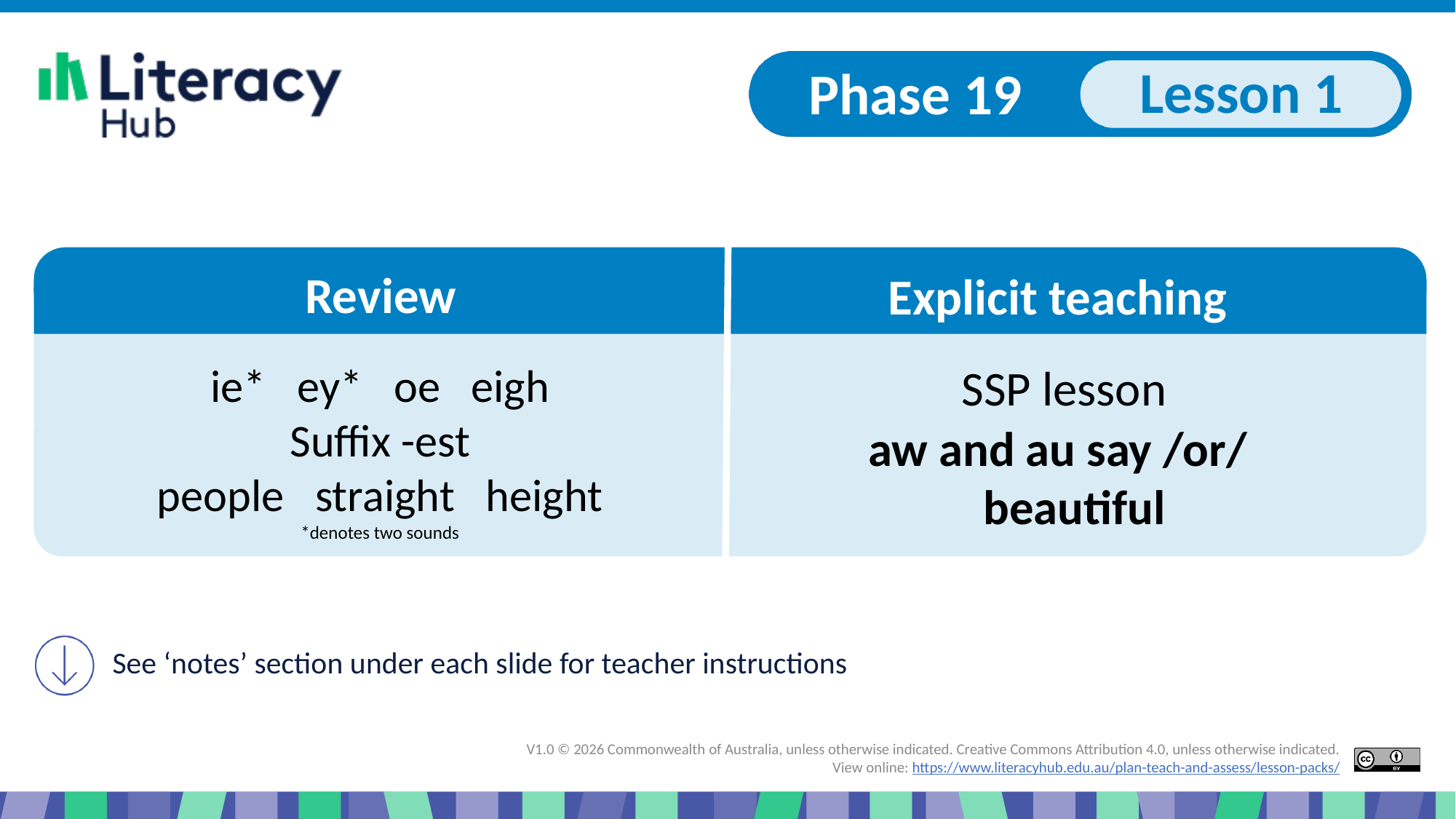

Slide 1 Phase 19 Lesson 1 Explicit teaching aw and au say /or/
ie*   ey*   oe   eigh
Suffix -est
people   straight   height
*denotes two sounds

aw and au say /or/
beautiful